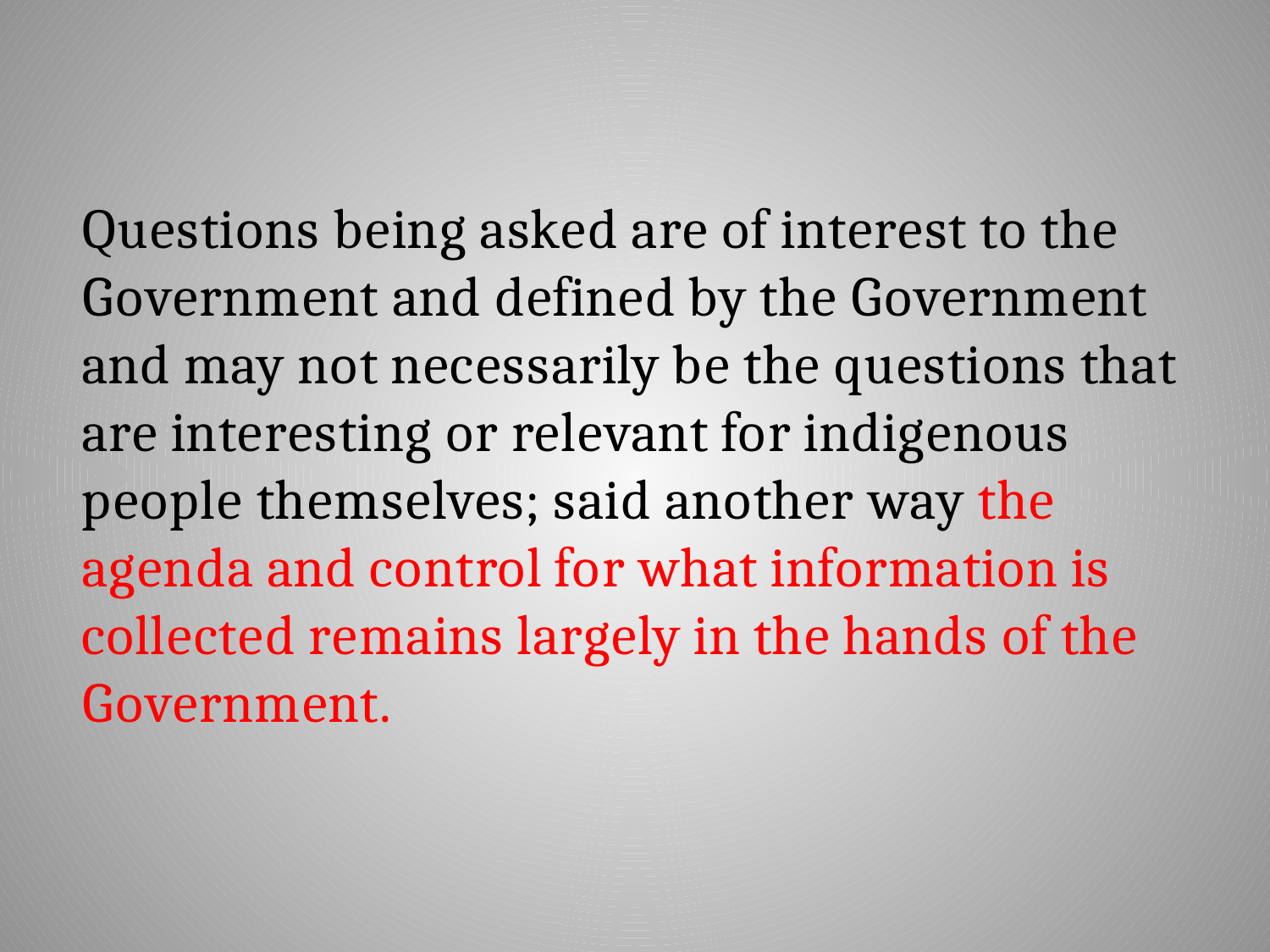

Questions being asked are of interest to the Government and defined by the Government and may not necessarily be the questions that are interesting or relevant for indigenous people themselves; said another way the agenda and control for what information is collected remains largely in the hands of the Government.